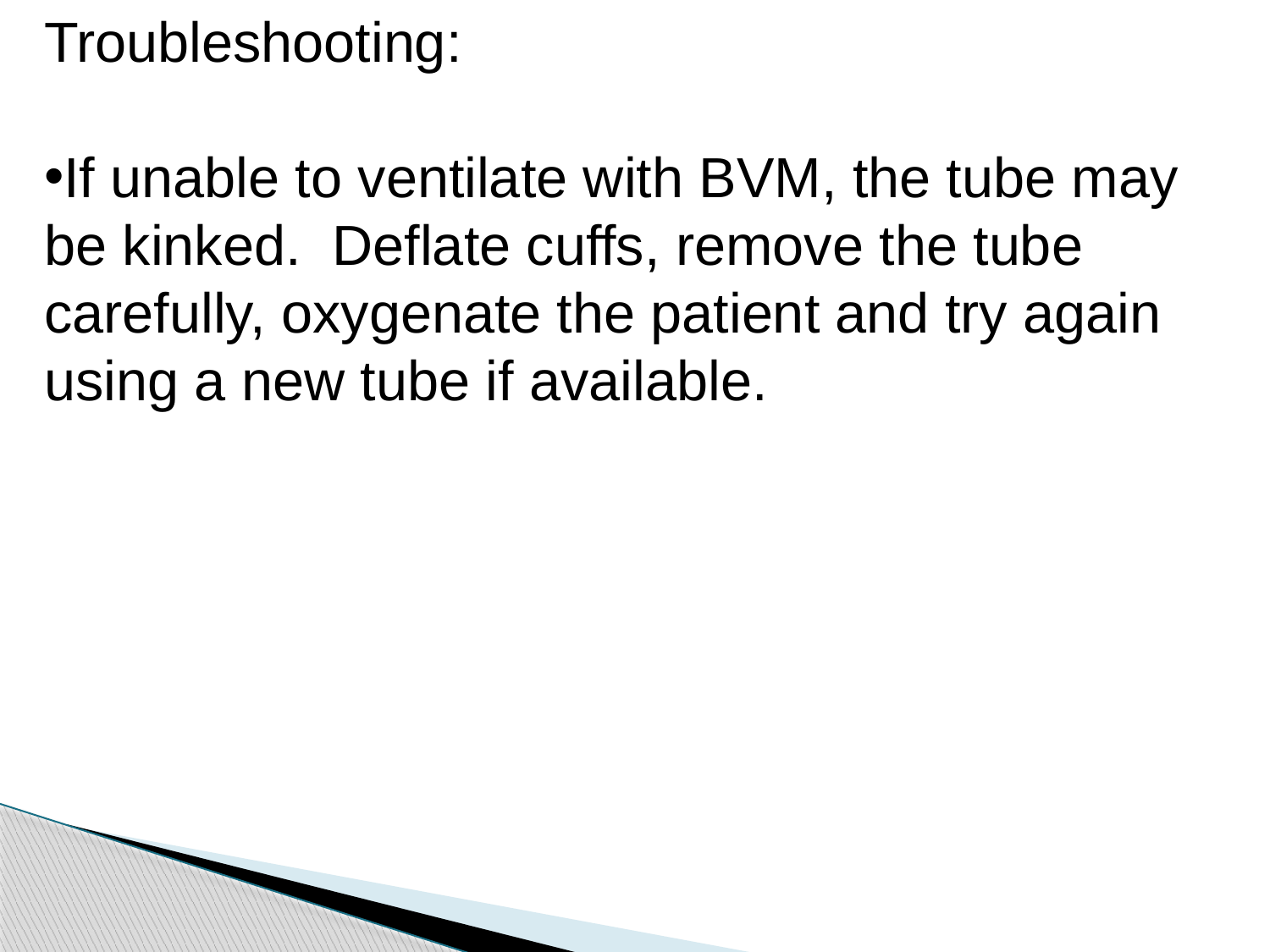

Troubleshooting:

If unable to ventilate with BVM, the tube may be kinked.  Deflate cuffs, remove the tube carefully, oxygenate the patient and try again using a new tube if available.